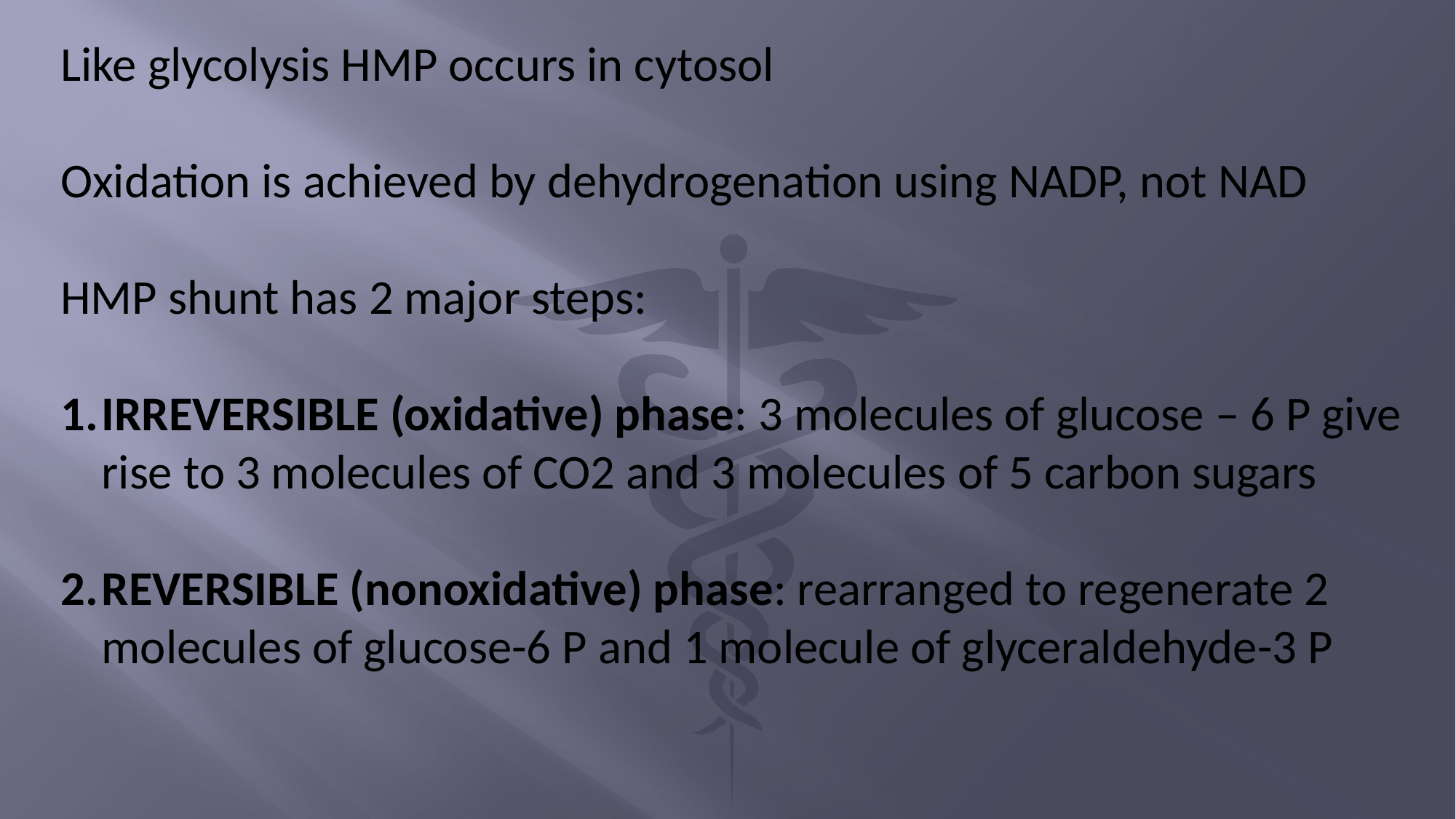

Like glycolysis HMP occurs in cytosol

Oxidation is achieved by dehydrogenation using NADP, not NAD

HMP shunt has 2 major steps:

IRREVERSIBLE (oxidative) phase: 3 molecules of glucose – 6 P give rise to 3 molecules of CO2 and 3 molecules of 5 carbon sugars

REVERSIBLE (nonoxidative) phase: rearranged to regenerate 2 molecules of glucose-6 P and 1 molecule of glyceraldehyde-3 P